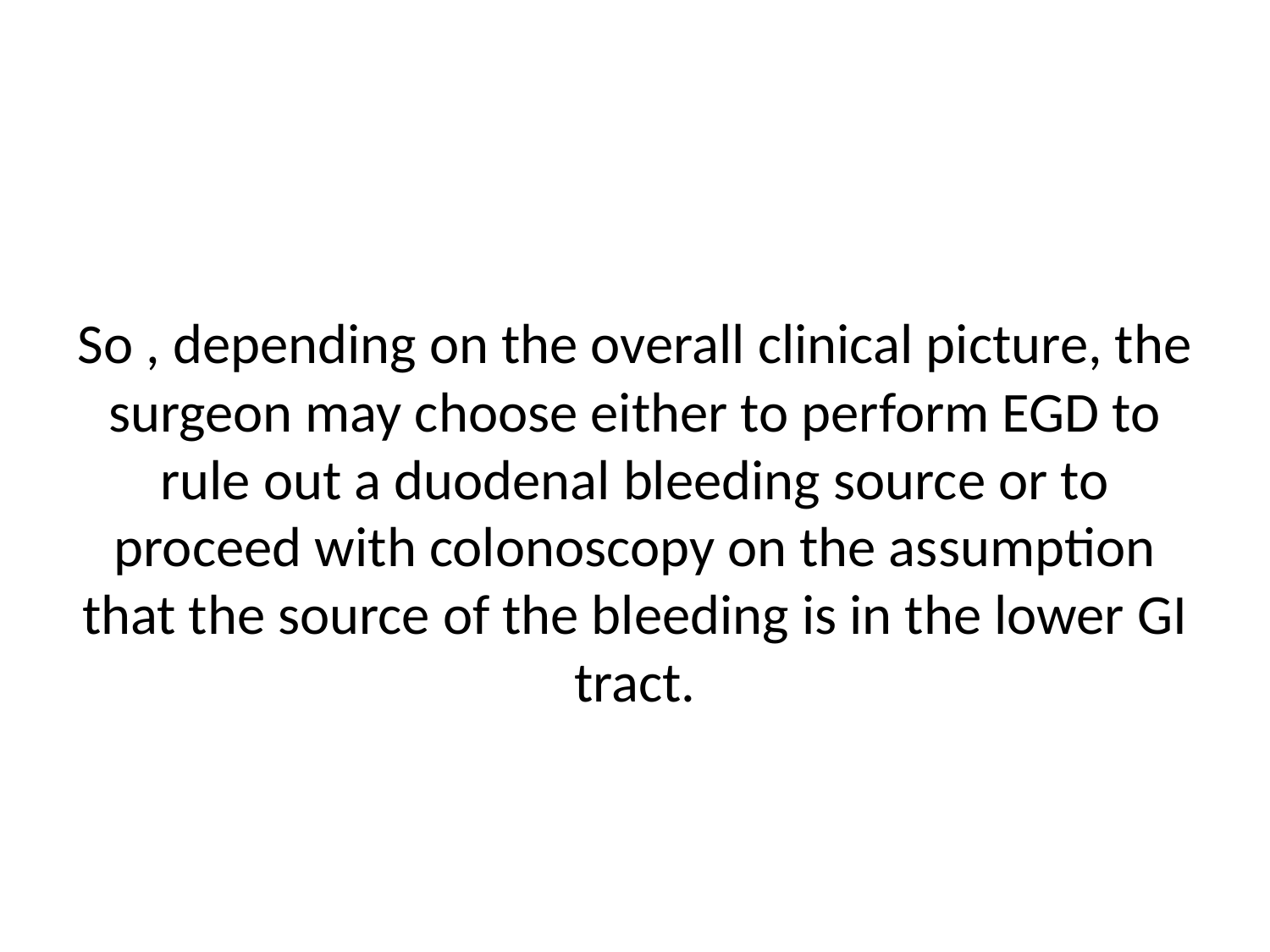

#

So , depending on the overall clinical picture, the surgeon may choose either to perform EGD to rule out a duodenal bleeding source or to proceed with colonoscopy on the assumption that the source of the bleeding is in the lower GI tract.